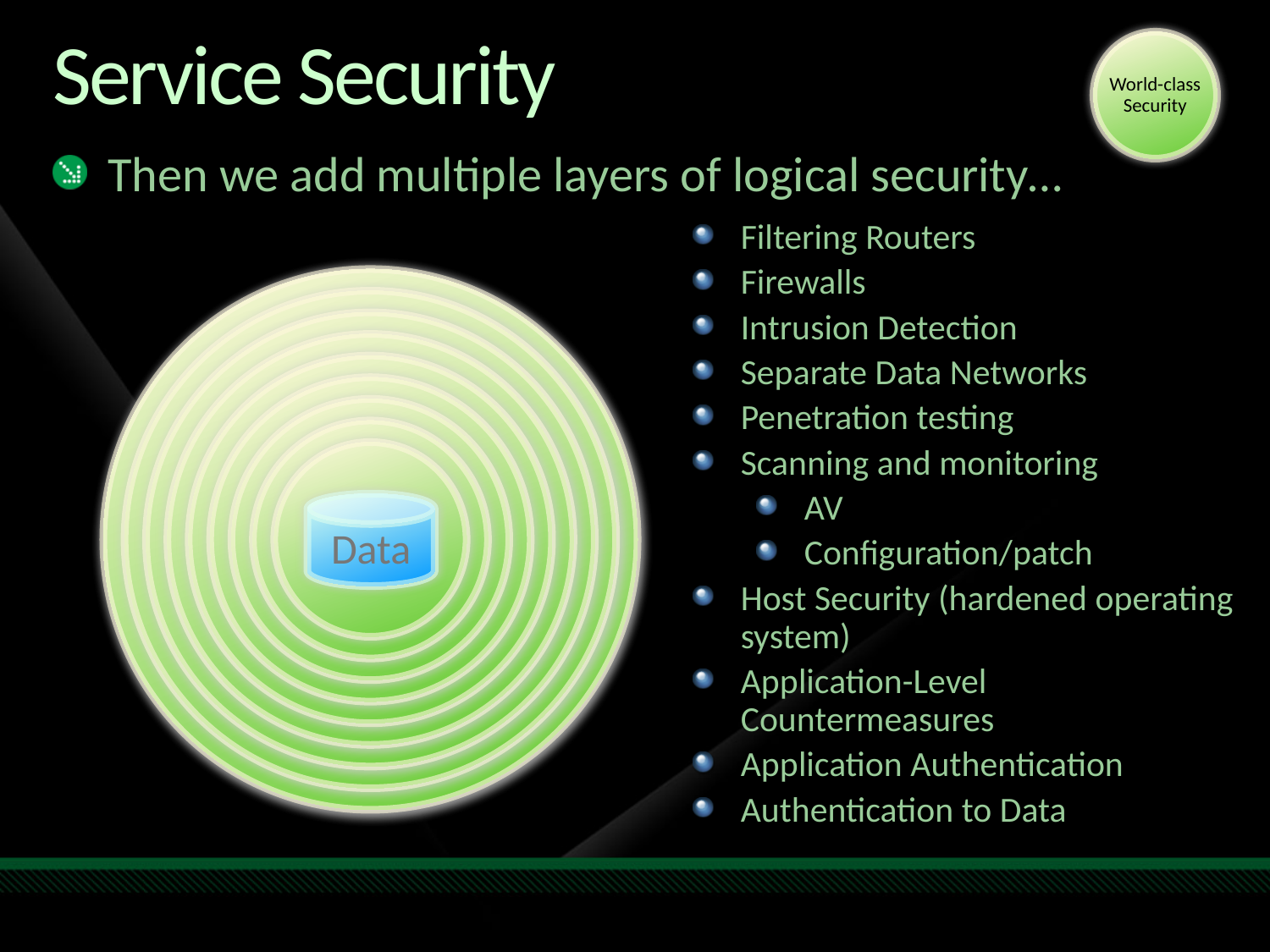

World-class
Security
# Service Security
Then we add multiple layers of logical security…

Filtering Routers
Firewalls
Intrusion Detection
Separate Data Networks
Penetration testing
Scanning and monitoring
AV
Configuration/patch
Host Security (hardened operating system)
Application-Level
Countermeasures
Application Authentication
Authentication to Data

Data